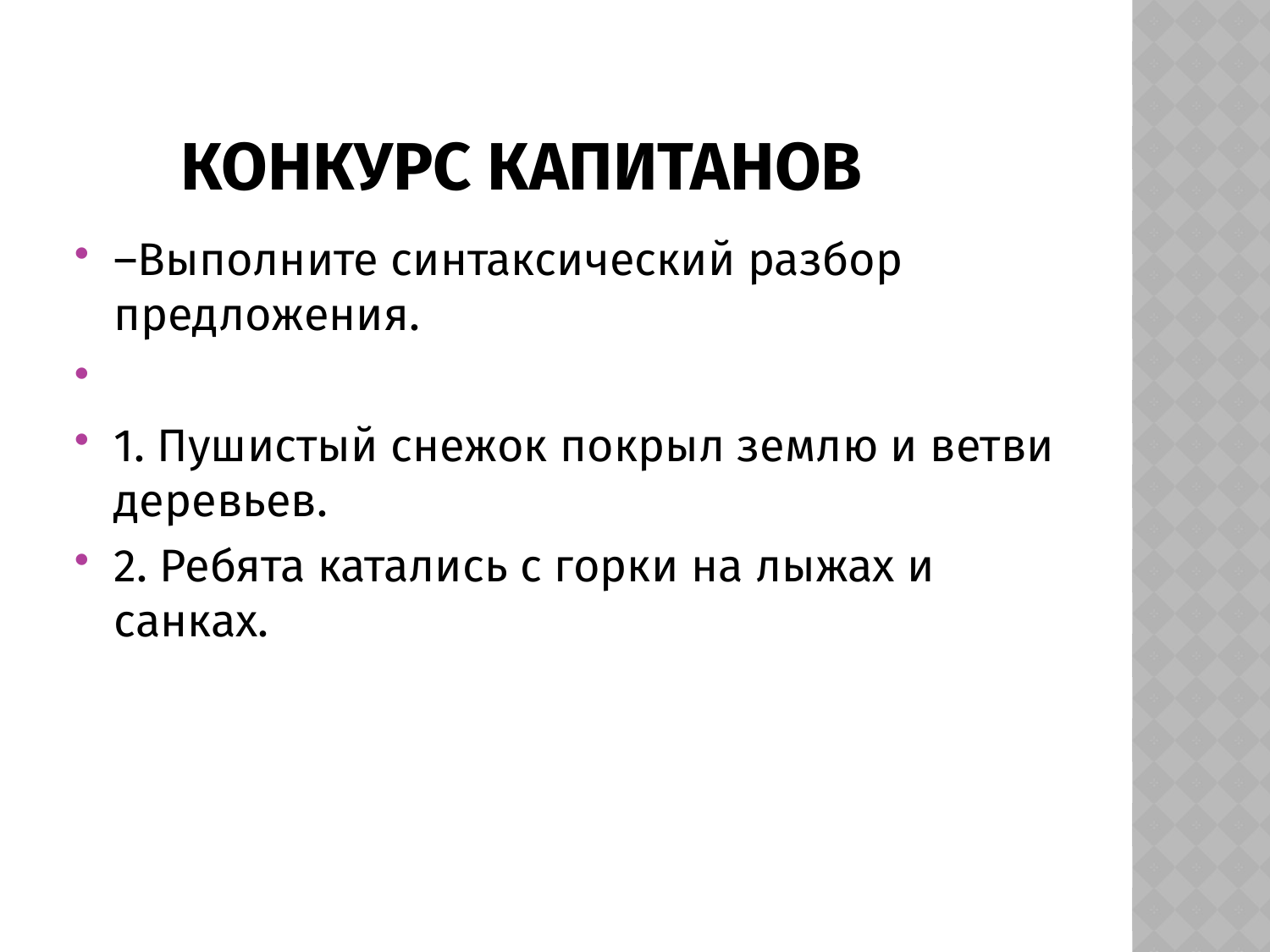

# Конкурс капитанов
–Выполните синтаксический разбор предложения.

1. Пушистый снежок покрыл землю и ветви деревьев.
2. Ребята катались с горки на лыжах и  санках.